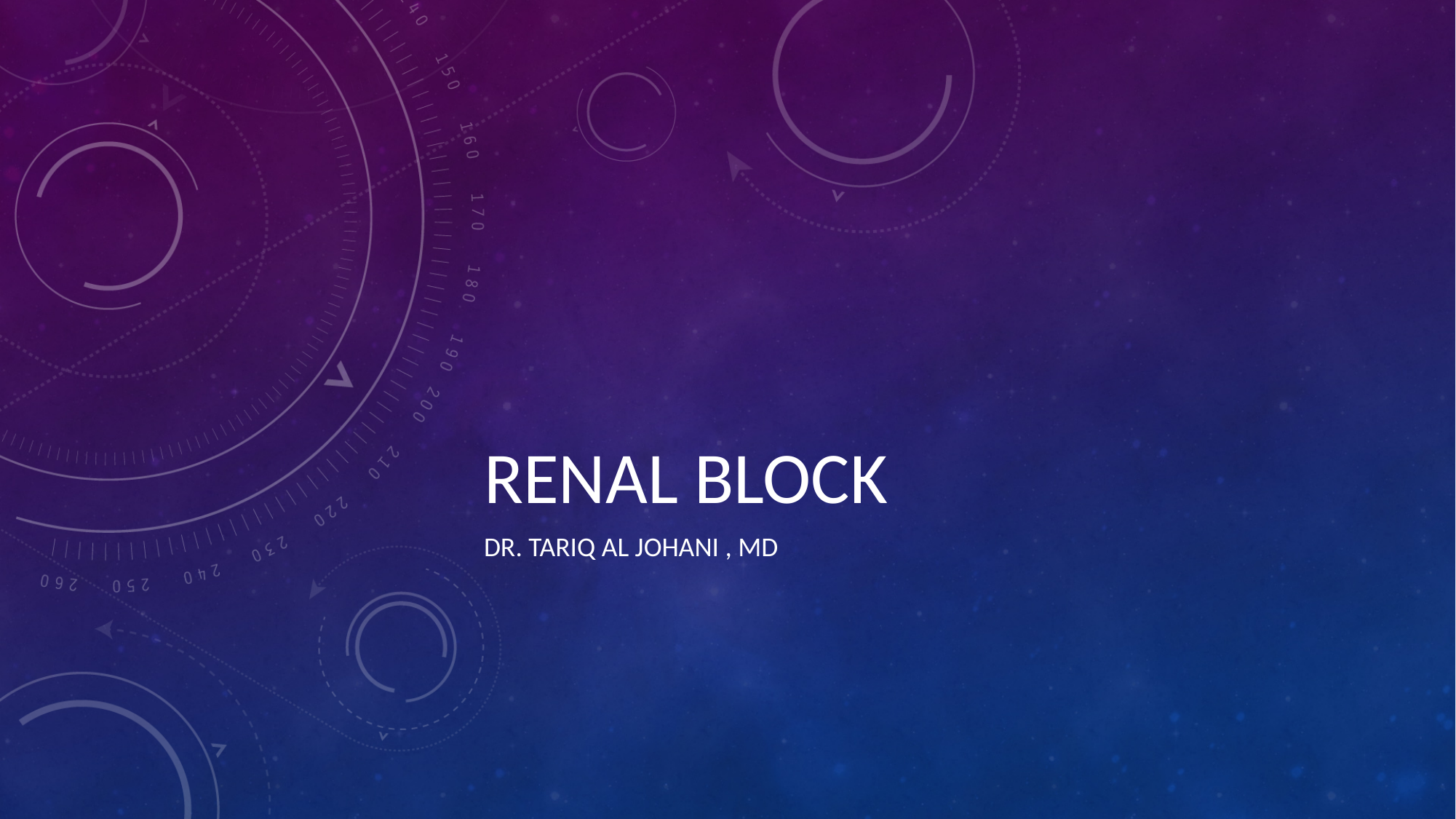

# Renal block
Dr. tariq al johani , md